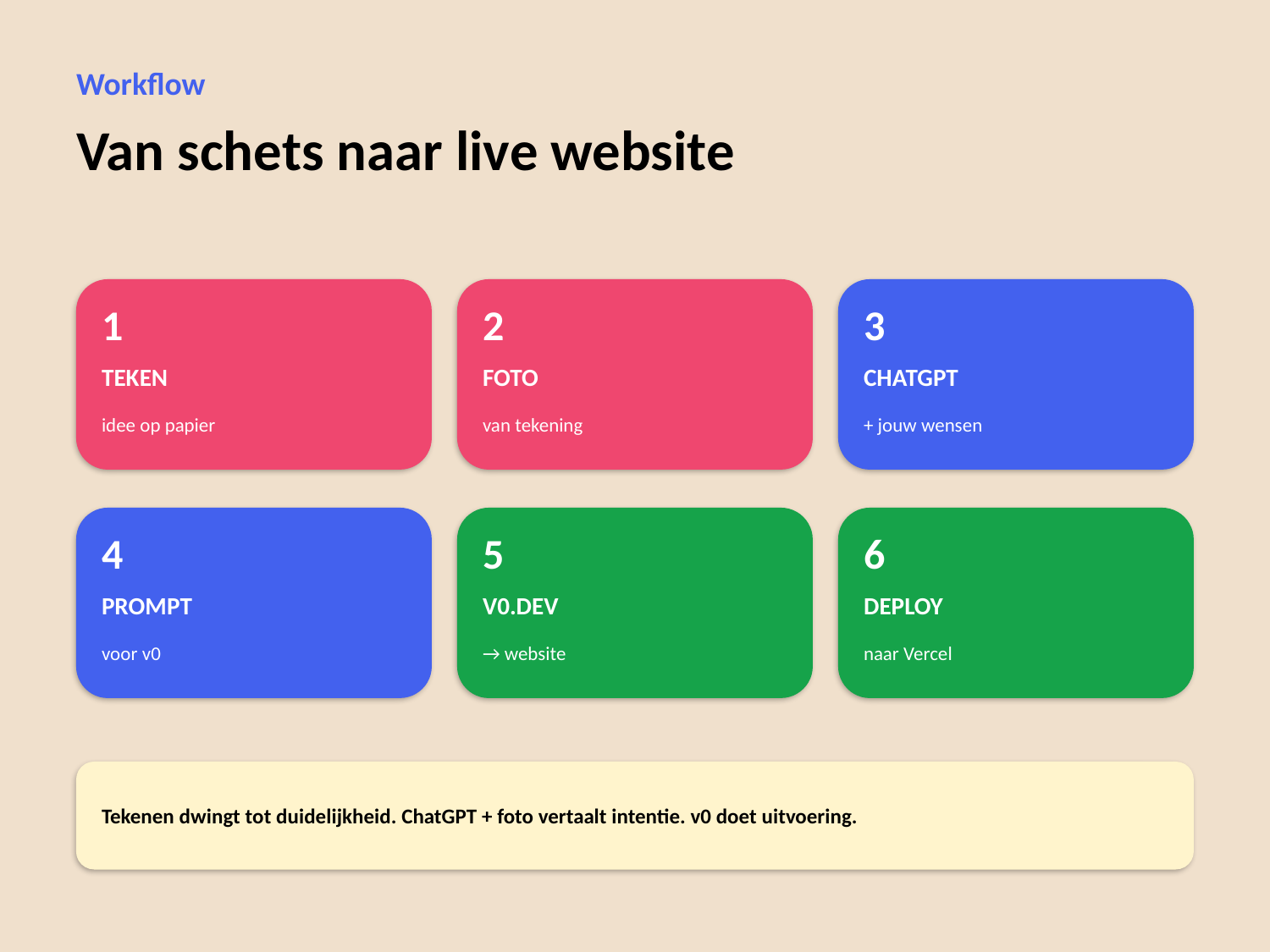

Workflow
Van schets naar live website

1
2
3
TEKEN
FOTO
CHATGPT
idee op papier
van tekening
+ jouw wensen

4
5
6
PROMPT
V0.DEV
DEPLOY
voor v0
→ website
naar Vercel

Tekenen dwingt tot duidelijkheid. ChatGPT + foto vertaalt intentie. v0 doet uitvoering.